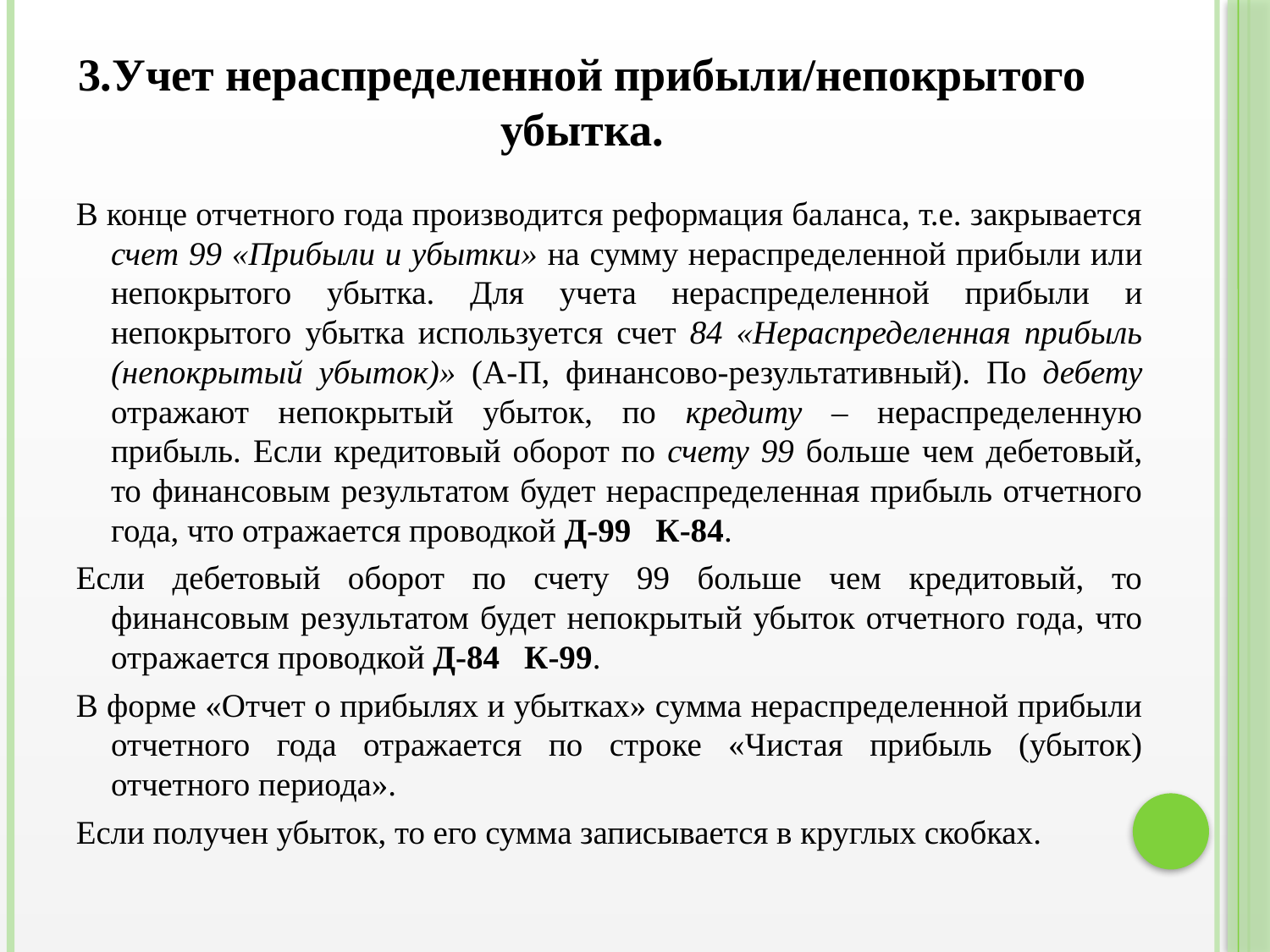

# 3.Учет нераспределенной прибыли/непокрытого убытка.
В конце отчетного года производится реформация баланса, т.е. закрывается счет 99 «Прибыли и убытки» на сумму нераспределенной прибыли или непокрытого убытка. Для учета нераспределенной прибыли и непокрытого убытка используется счет 84 «Нераспределенная прибыль (непокрытый убыток)» (А-П, финансово-результативный). По дебету отражают непокрытый убыток, по кредиту – нераспределенную прибыль. Если кредитовый оборот по счету 99 больше чем дебетовый, то финансовым результатом будет нераспределенная прибыль отчетного года, что отражается проводкой Д-99   К-84.
Если дебетовый оборот по счету 99 больше чем кредитовый, то финансовым результатом будет непокрытый убыток отчетного года, что отражается проводкой Д-84   К-99.
В форме «Отчет о прибылях и убытках» сумма нераспределенной прибыли отчетного года отражается по строке «Чистая прибыль (убыток) отчетного периода».
Если получен убыток, то его сумма записывается в круглых скобках.